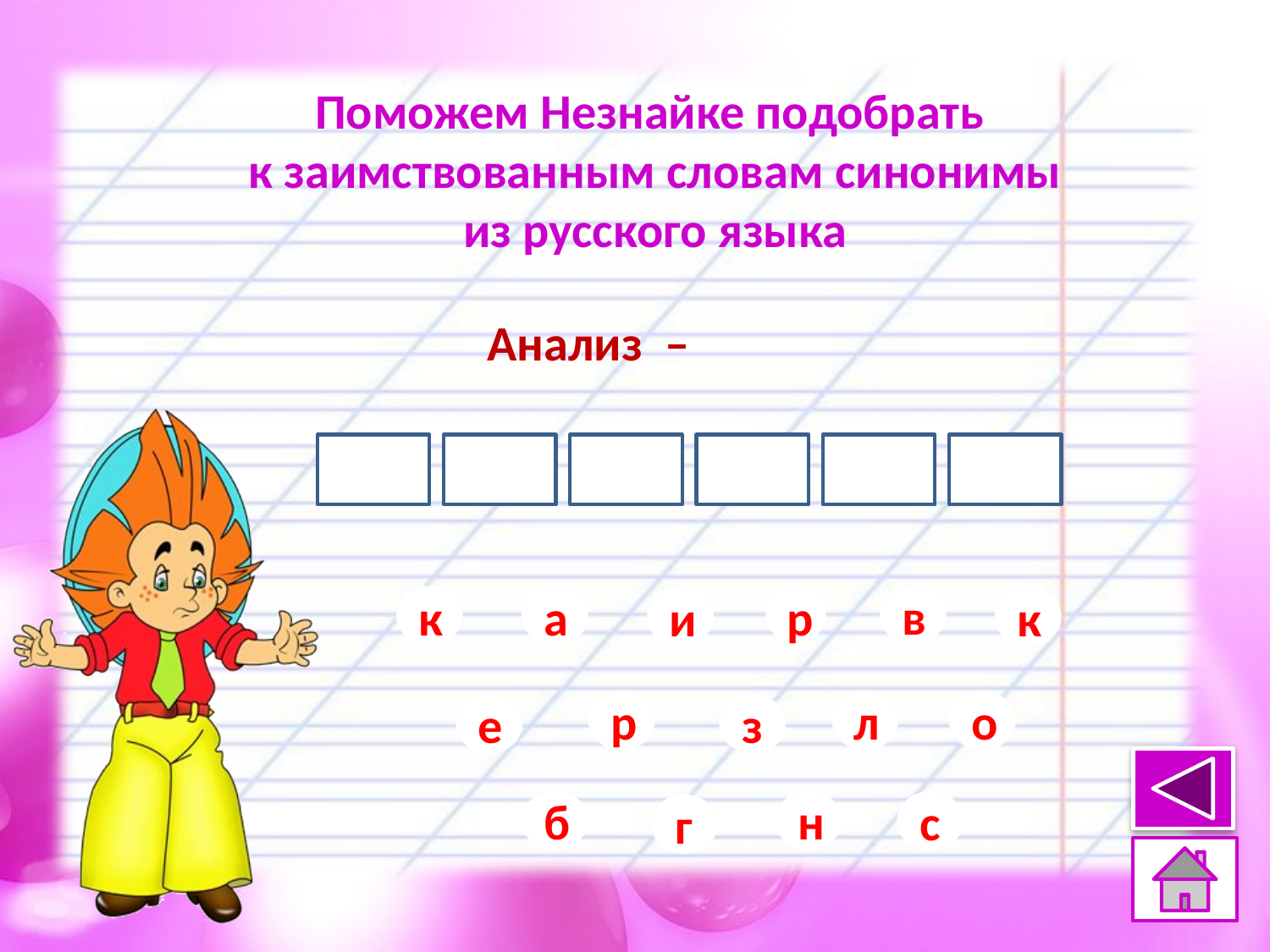

Поможем Незнайке подобрать
к заимствованным словам синонимы из русского языка
Анализ  –

к
а
в
и
к
р
р
л
о
е
з

б
н
с
г